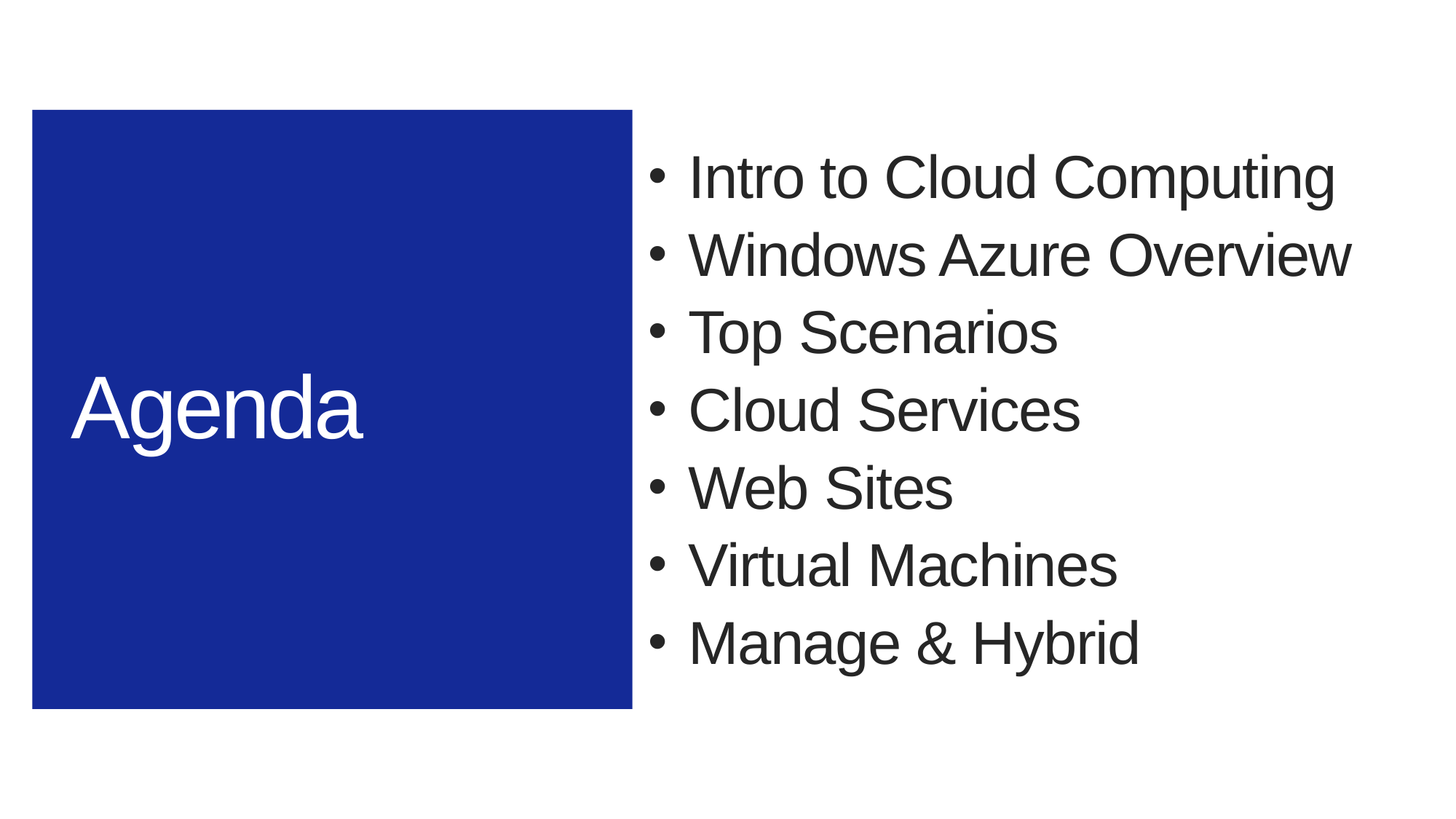

# Agenda
Intro to Cloud Computing
Windows Azure Overview
Top Scenarios
Cloud Services
Web Sites
Virtual Machines
Manage & Hybrid